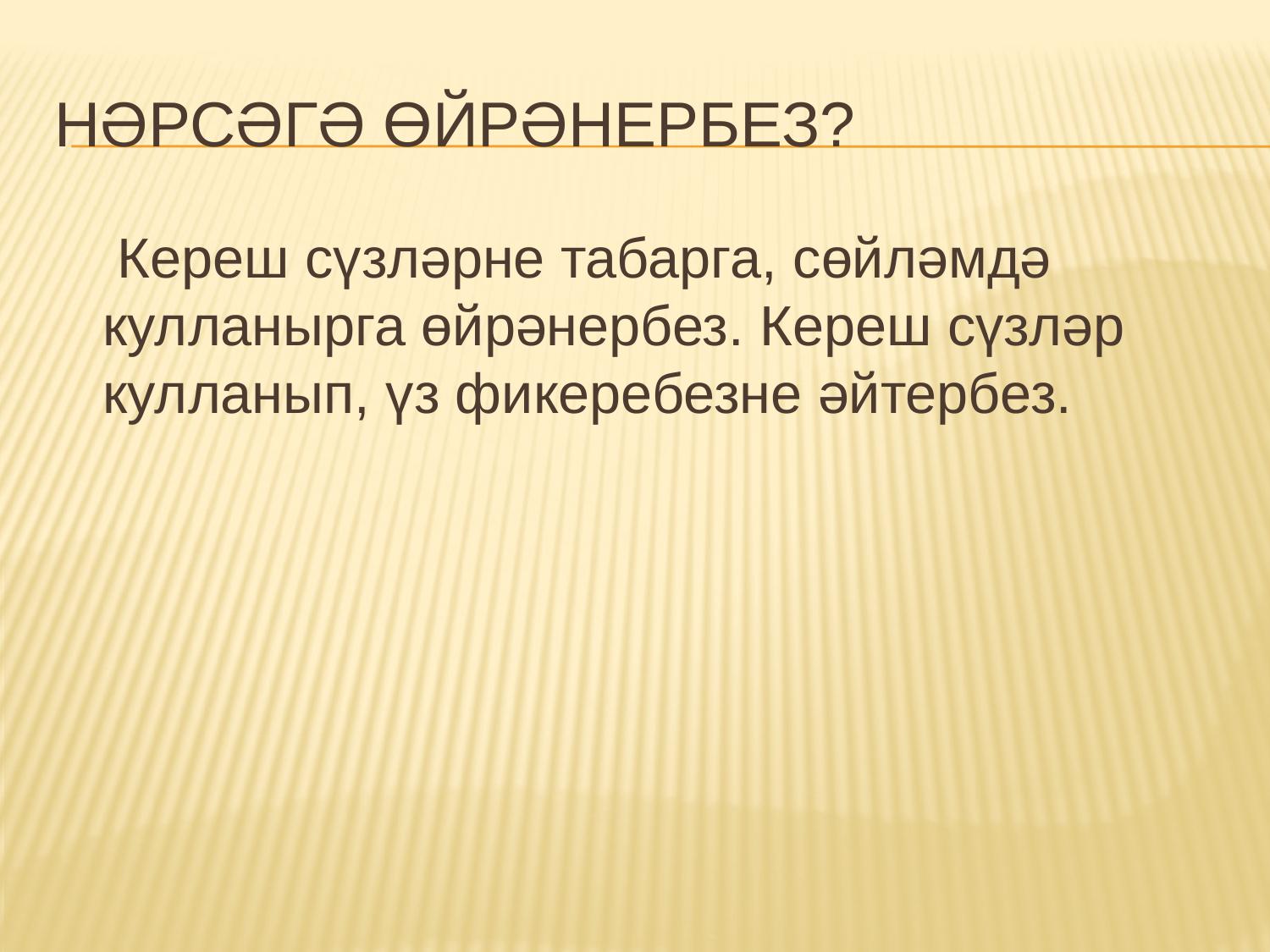

# Нәрсәгә өйрәнербез?
    Кереш сүзләрне табарга, сөйләмдә кулланырга өйрәнербез. Кереш сүзләр кулланып, үз фикеребезне әйтербез.